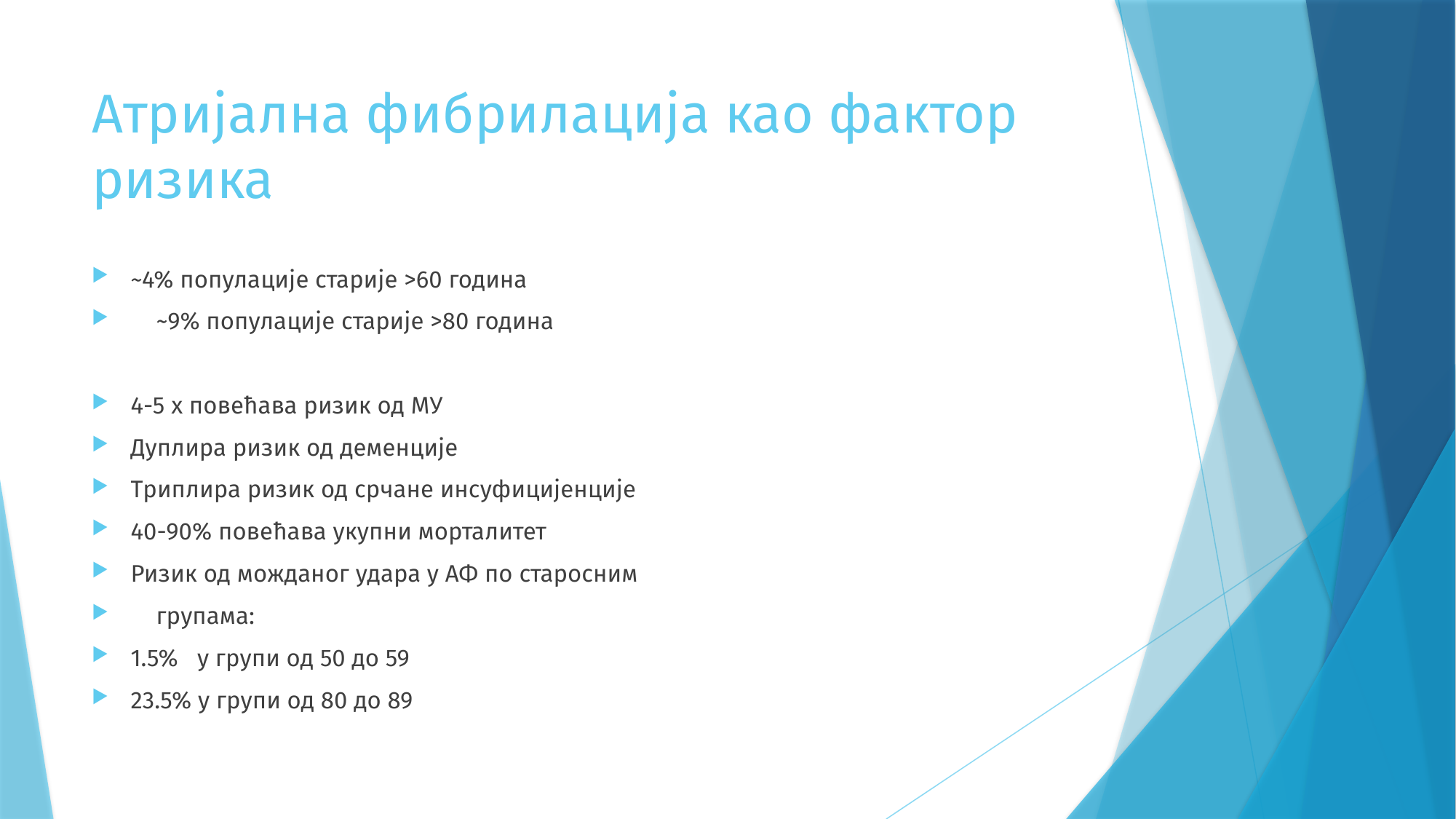

# Aтријална фибрилација као фактор ризика
~4% популације старије >60 година
    ~9% популације старије >80 година

4-5 x повећава ризик од МУ
Дуплира ризик од деменције
Триплира ризик од срчане инсуфицијенције
40-90% повећава укупни морталитет
Ризик од можданог удара у АФ по старосним
    групама:
1.5%   у групи од 50 до 59
23.5% у групи од 80 до 89